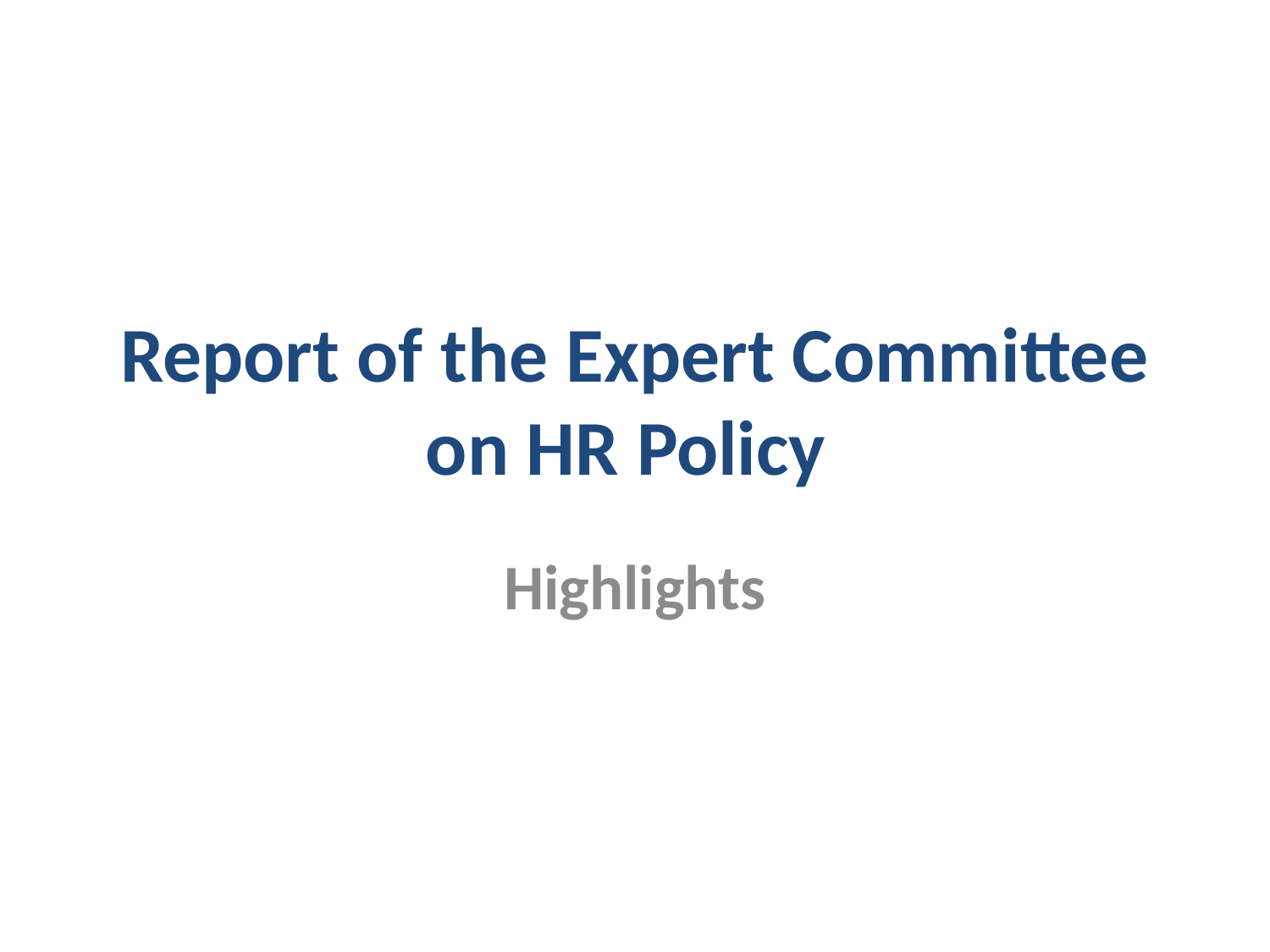

# Report of the Expert Committee on HR Policy
Highlights